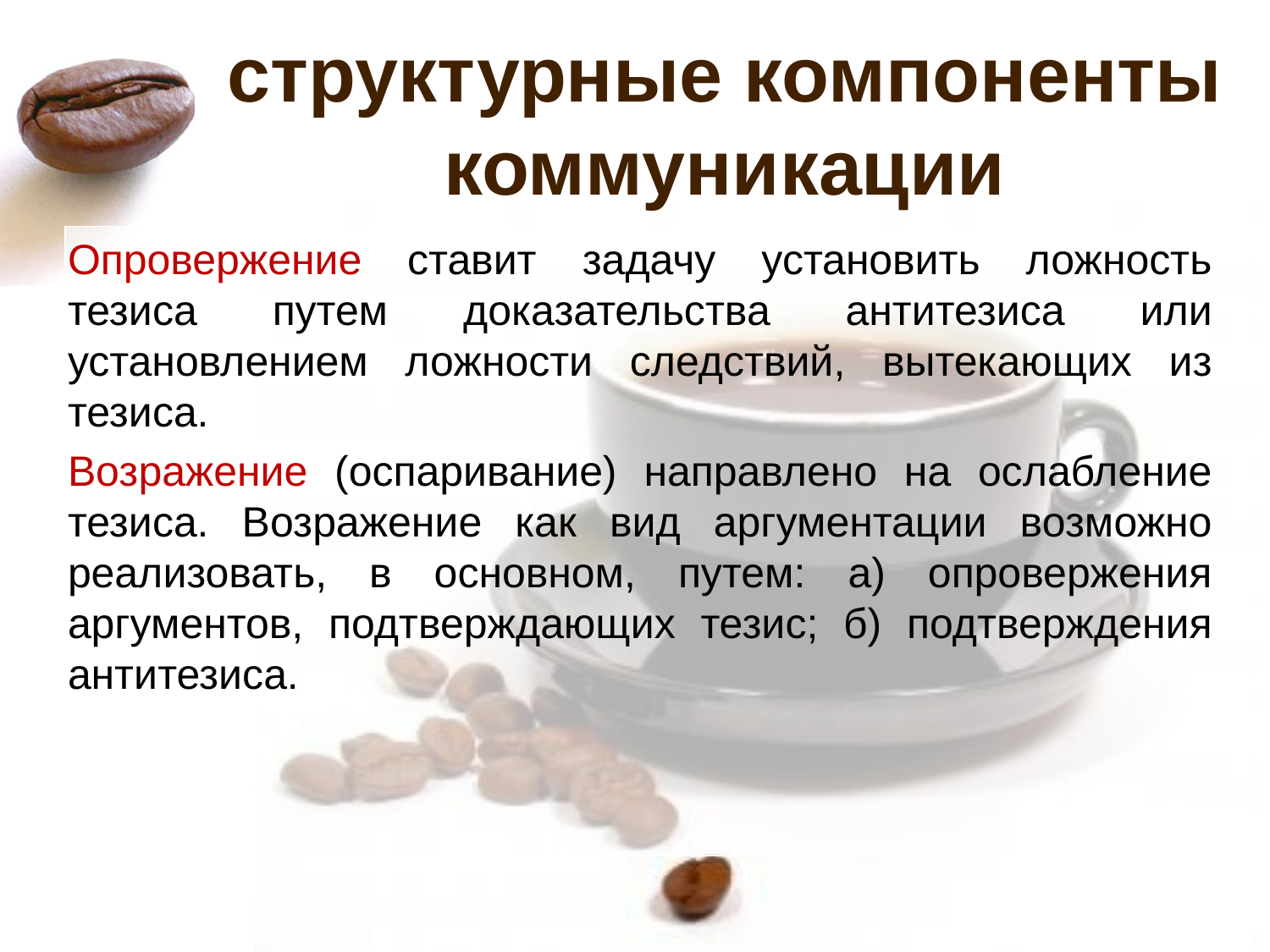

# структурные компоненты коммуникации
Опровержение ставит задачу установить ложность тезиса путем доказательства антитезиса или установлением ложности следствий, вытекающих из тезиса.
Возражение (оспаривание) направлено на ослабление тезиса. Возражение как вид аргументации возможно реализовать, в основном, путем: а) опровержения аргументов, подтверждающих тезис; б) подтверждения антитезиса.